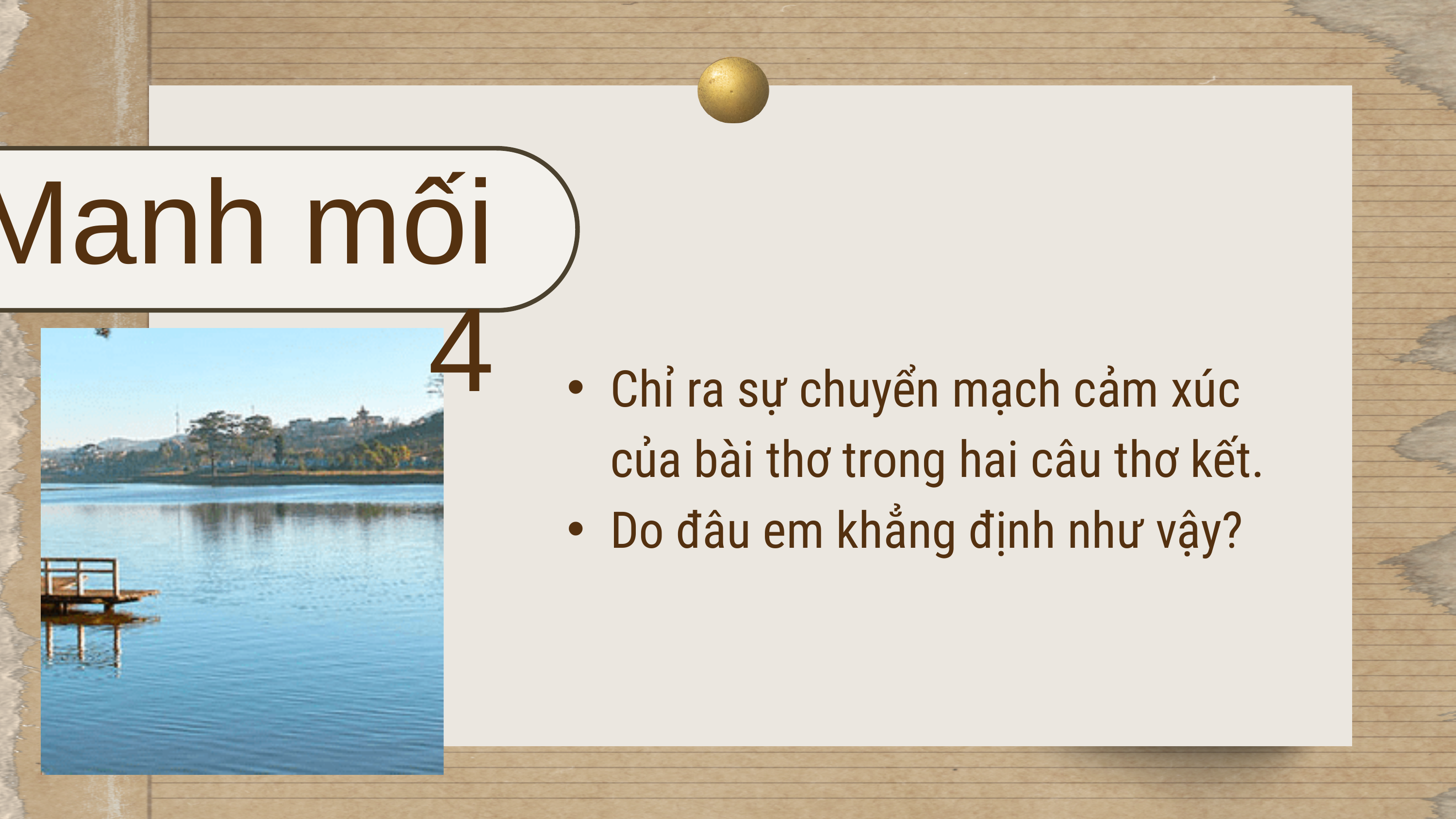

Manh mối 4

Chỉ ra sự chuyển mạch cảm xúc của bài thơ trong hai câu thơ kết.
Do đâu em khẳng định như vậy?